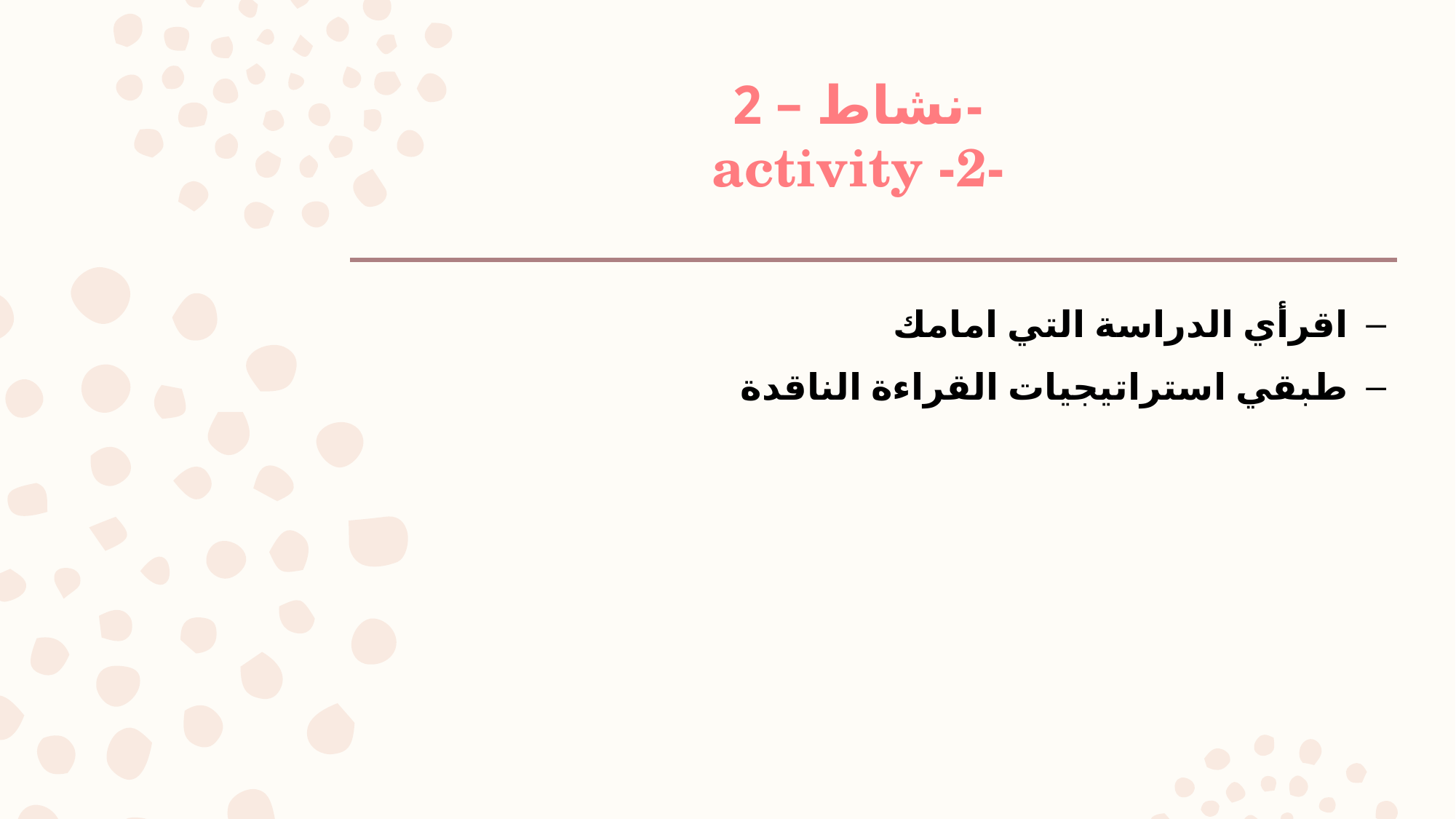

# نشاط – 2- activity -2-
اقرأي الدراسة التي امامك
طبقي استراتيجيات القراءة الناقدة